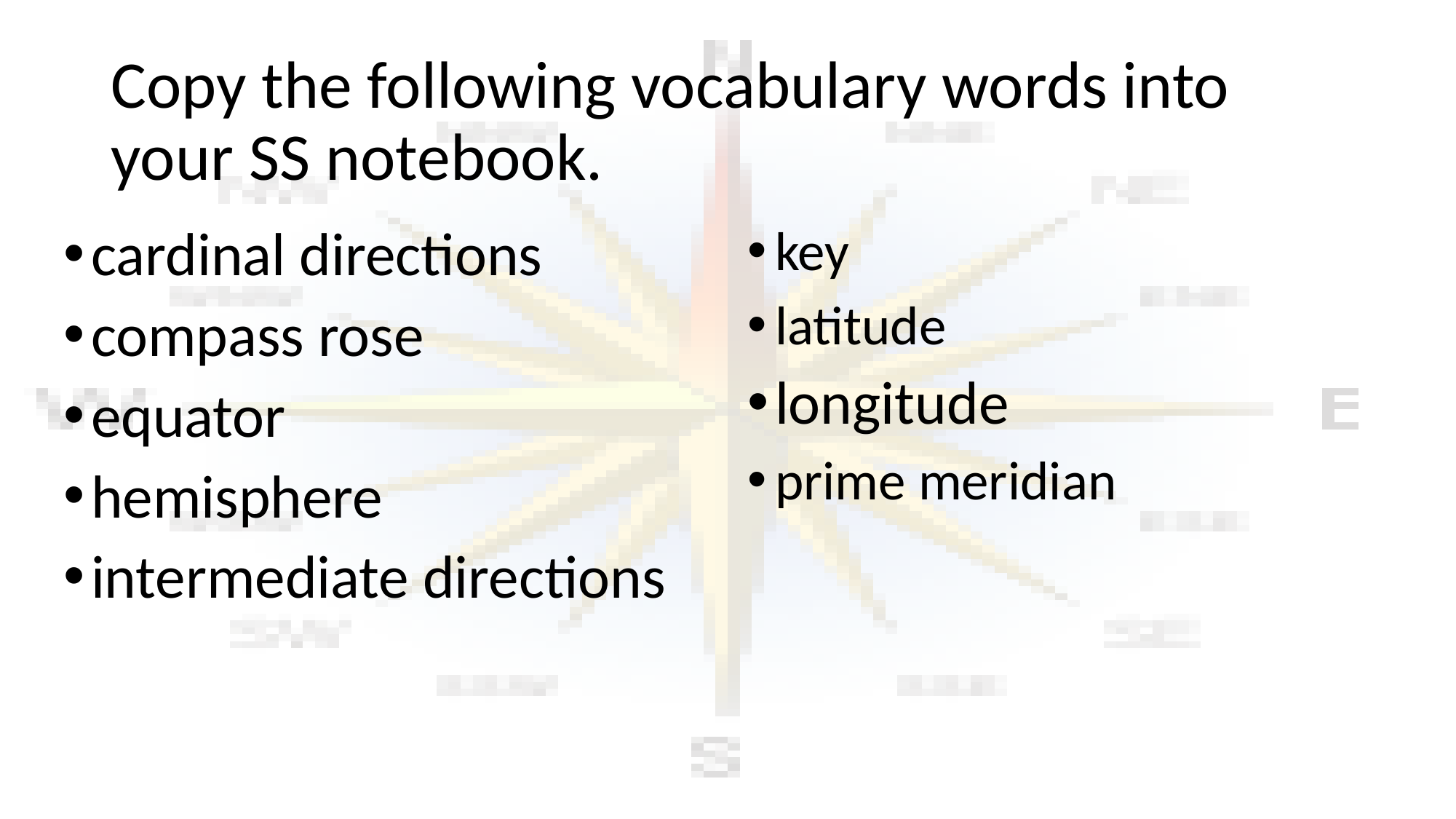

# Copy the following vocabulary words into your SS notebook.
cardinal directions
compass rose
equator
hemisphere
intermediate directions
key
latitude
longitude
prime meridian